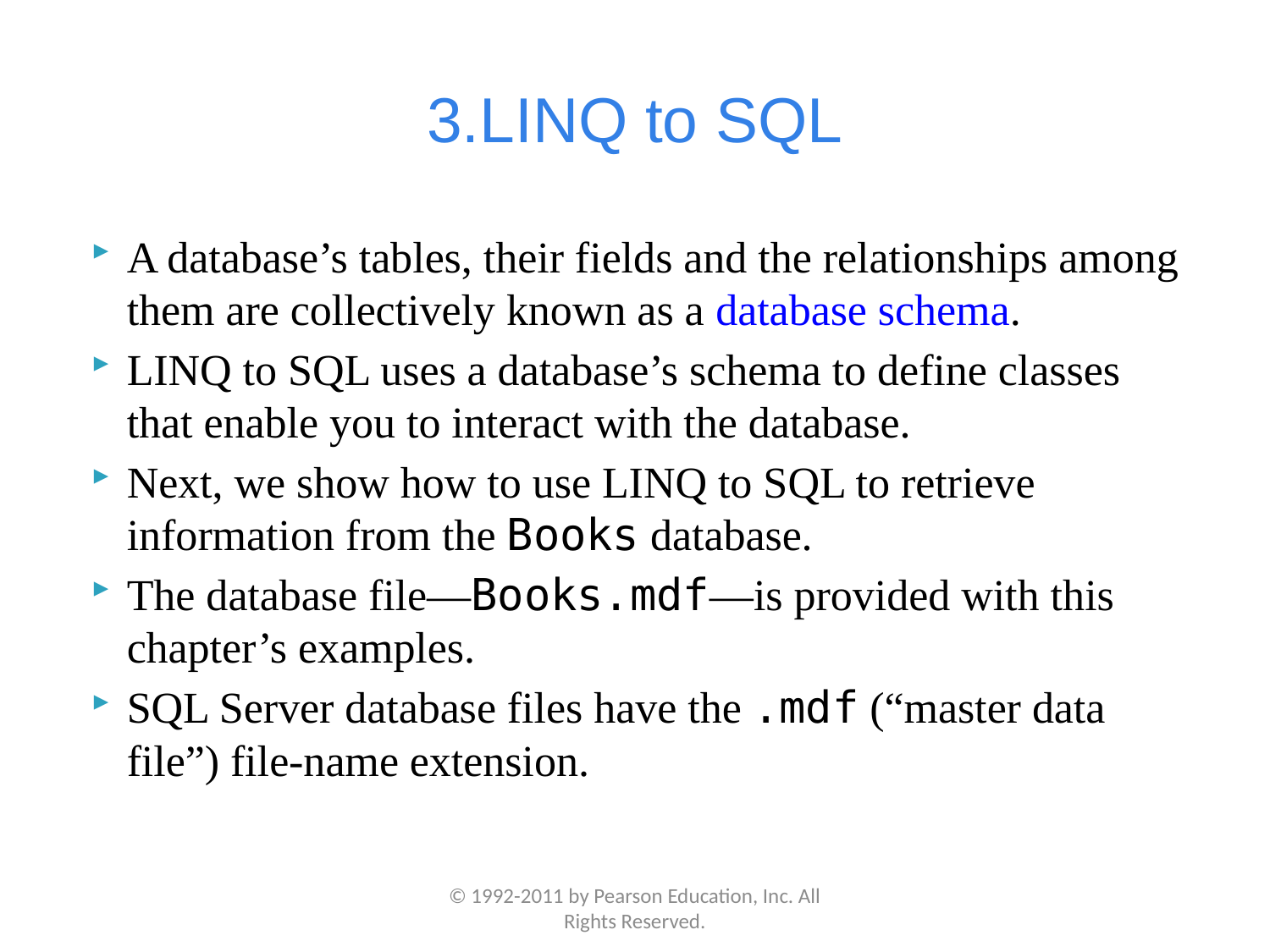

# 3.LINQ to SQL
A database’s tables, their fields and the relationships among them are collectively known as a database schema.
LINQ to SQL uses a database’s schema to define classes that enable you to interact with the database.
Next, we show how to use LINQ to SQL to retrieve information from the Books database.
The database file—Books.mdf—is provided with this chapter’s examples.
SQL Server database files have the .mdf (“master data file”) file-name extension.
© 1992-2011 by Pearson Education, Inc. All Rights Reserved.